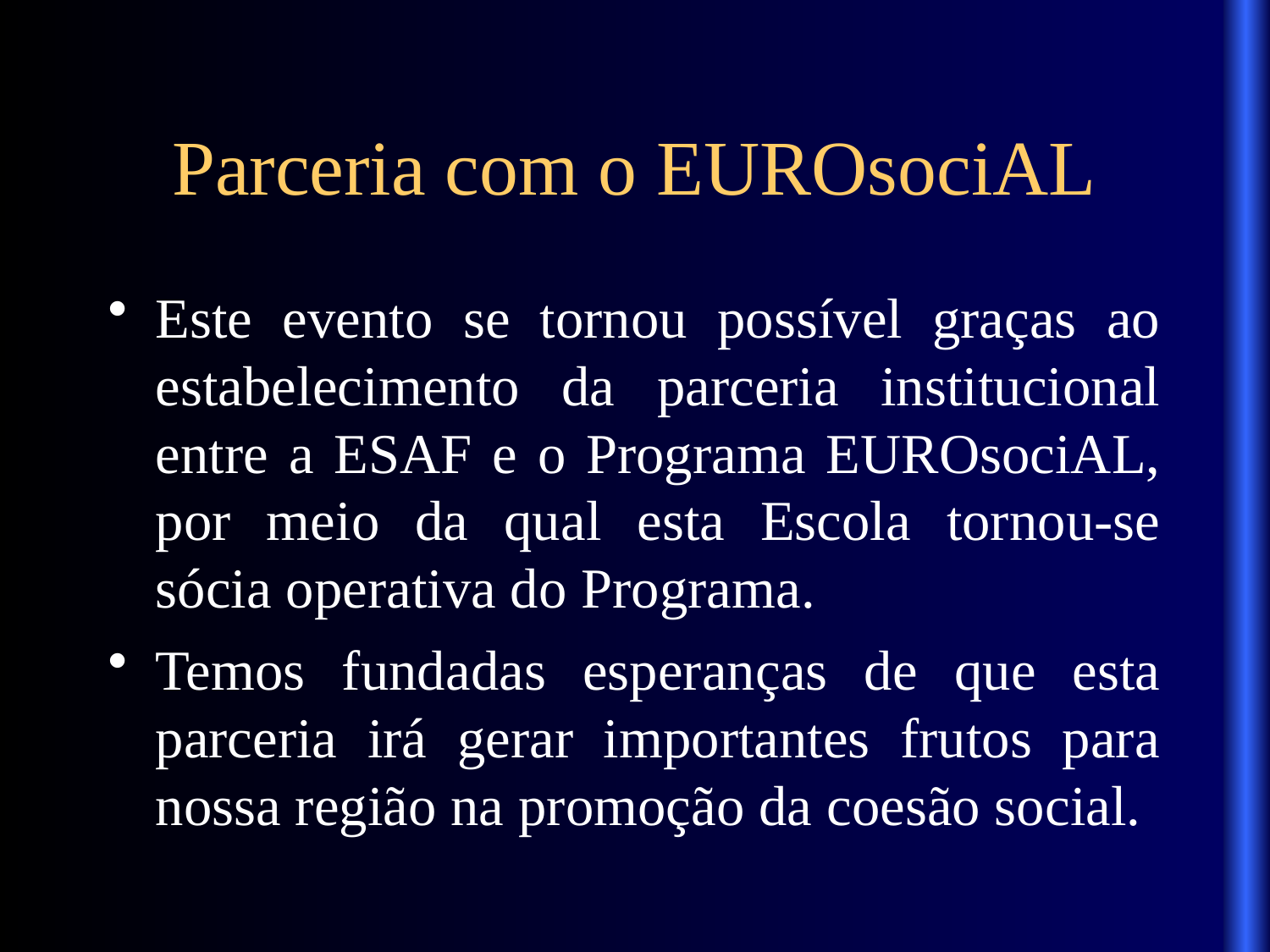

# Parceria com o EUROsociAL
Este evento se tornou possível graças ao estabelecimento da parceria institucional entre a ESAF e o Programa EUROsociAL, por meio da qual esta Escola tornou-se sócia operativa do Programa.
Temos fundadas esperanças de que esta parceria irá gerar importantes frutos para nossa região na promoção da coesão social.